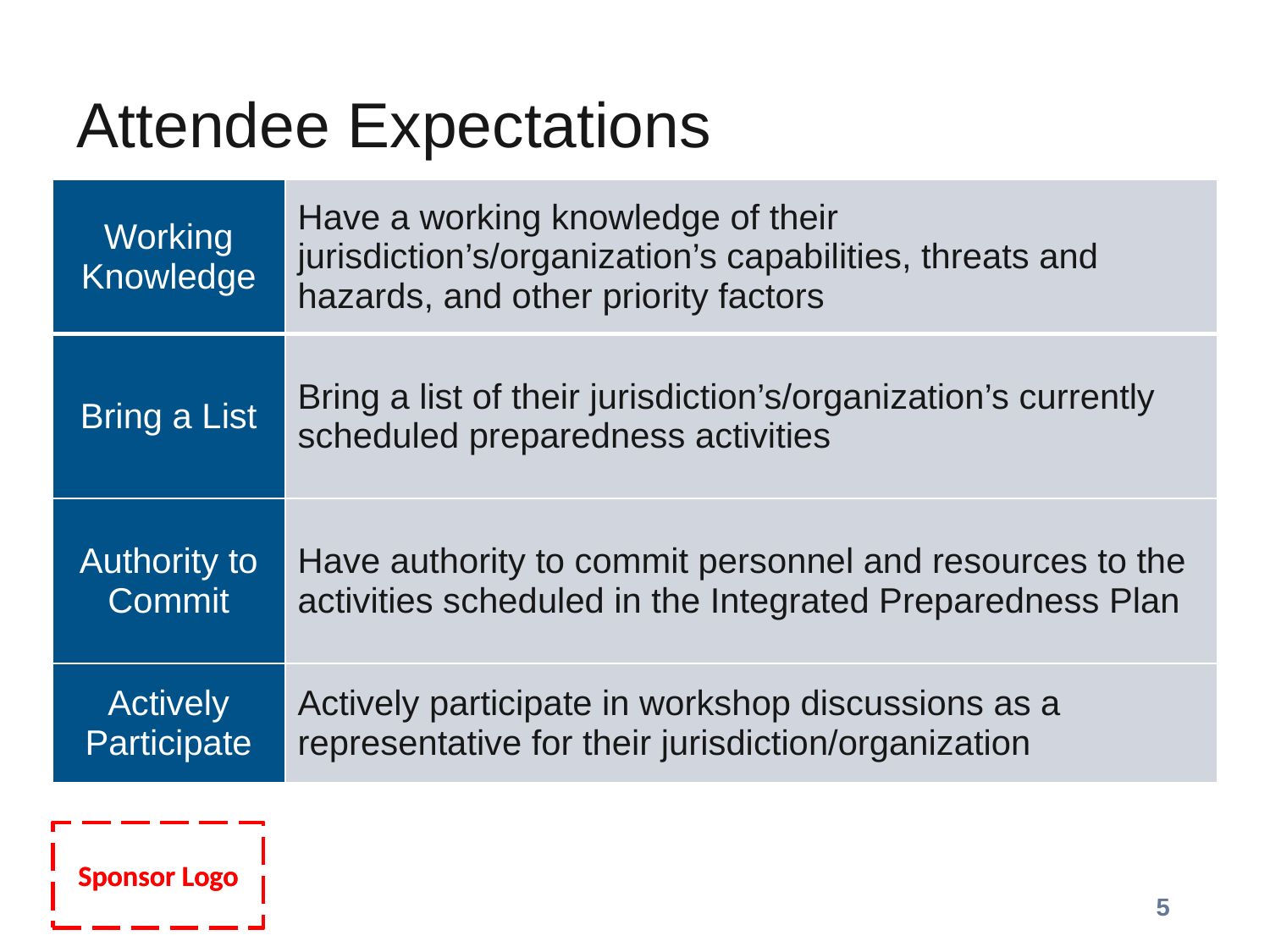

# Attendee Expectations
| Working Knowledge | Have a working knowledge of their jurisdiction’s/organization’s capabilities, threats and hazards, and other priority factors |
| --- | --- |
| Bring a List | Bring a list of their jurisdiction’s/organization’s currently scheduled preparedness activities |
| Authority to Commit | Have authority to commit personnel and resources to the activities scheduled in the Integrated Preparedness Plan |
| Actively Participate | Actively participate in workshop discussions as a representative for their jurisdiction/organization |
5